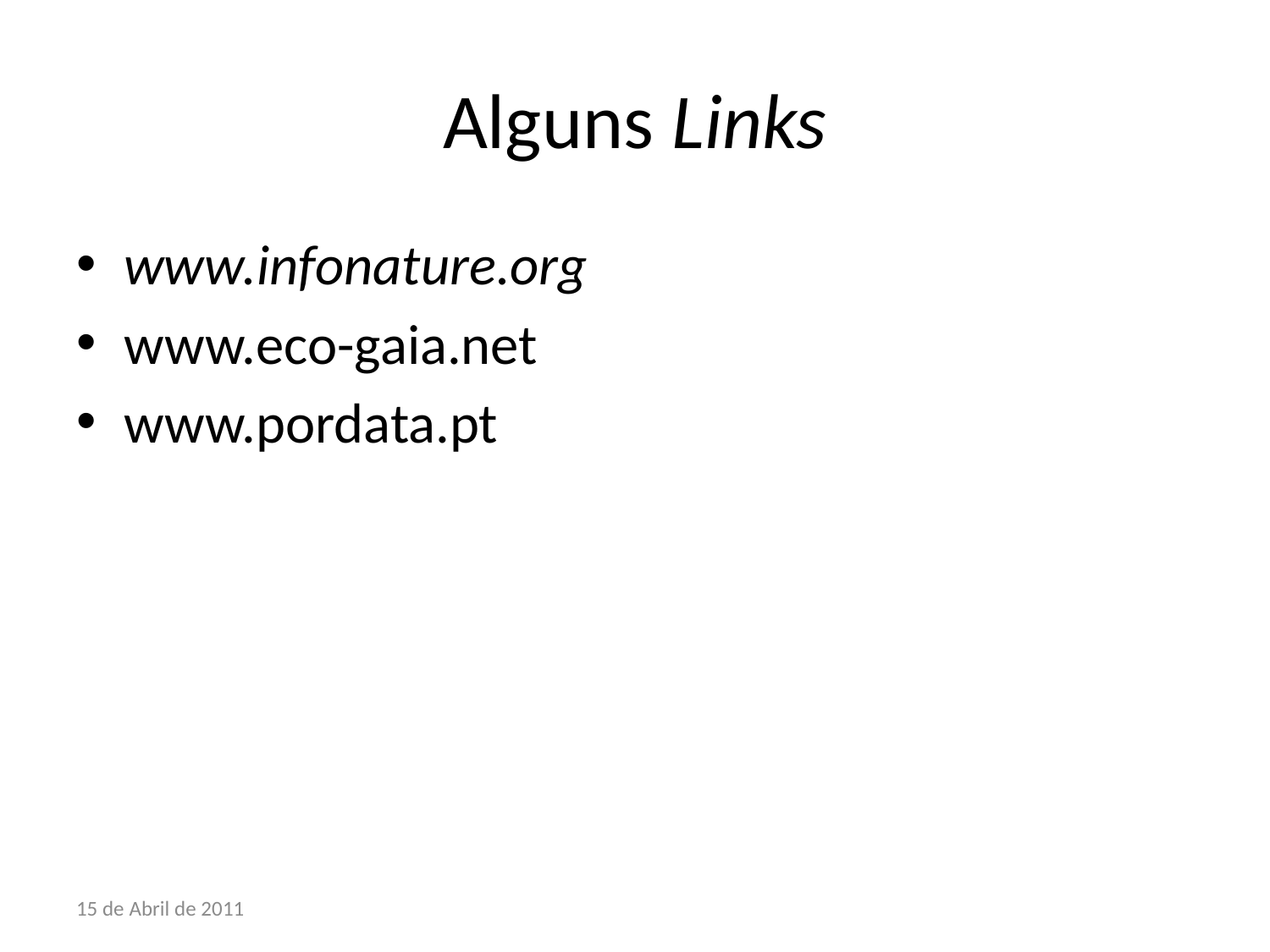

# Alguns Links
www.infonature.org
www.eco-gaia.net
www.pordata.pt
15 de Abril de 2011
Proteja o Ambiente
12